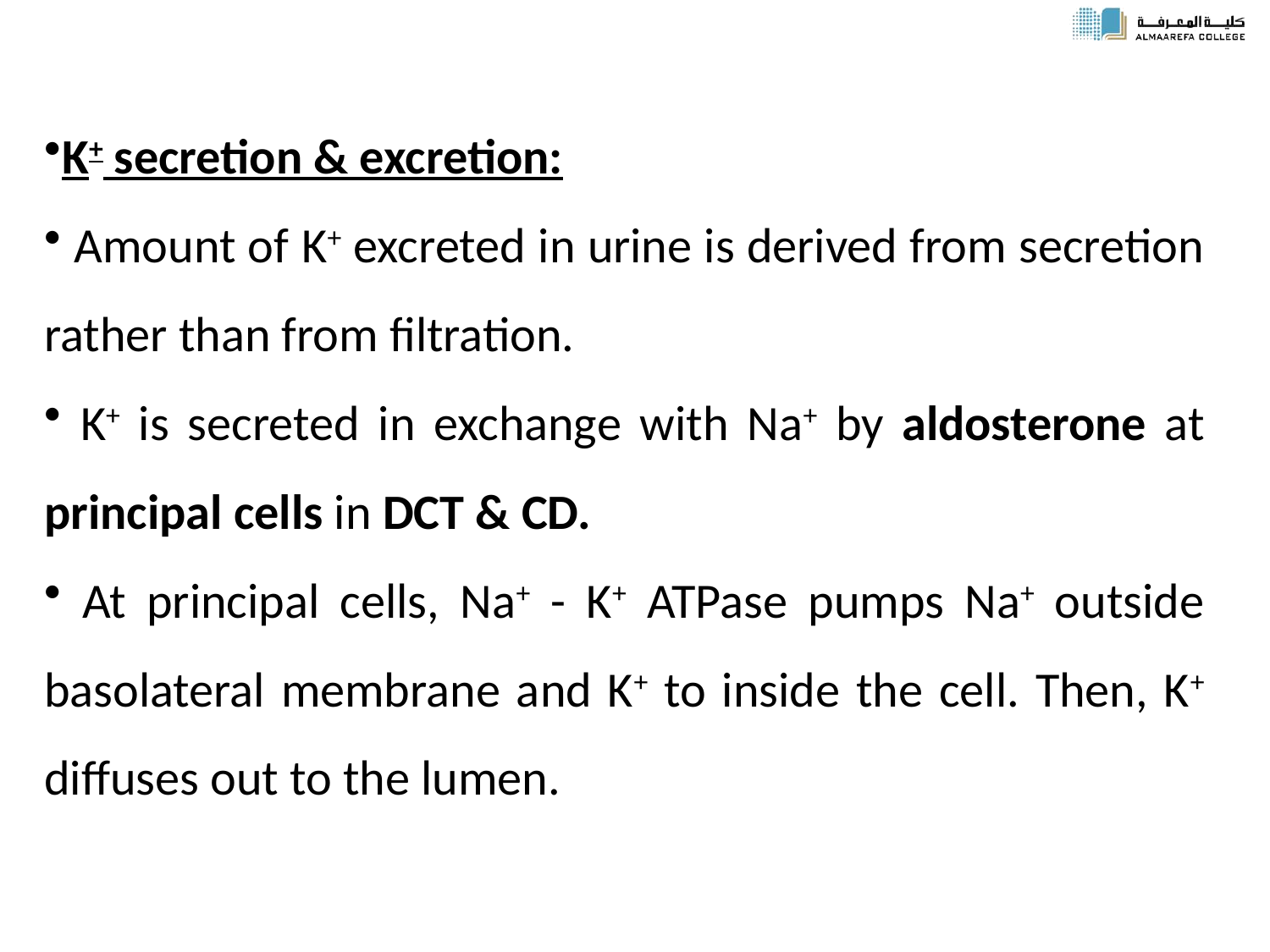

K+ secretion & excretion:
 Amount of K+ excreted in urine is derived from secretion rather than from filtration.
 K+ is secreted in exchange with Na+ by aldosterone at principal cells in DCT & CD.
 At principal cells, Na+ - K+ ATPase pumps Na+ outside basolateral membrane and K+ to inside the cell. Then, K+ diffuses out to the lumen.